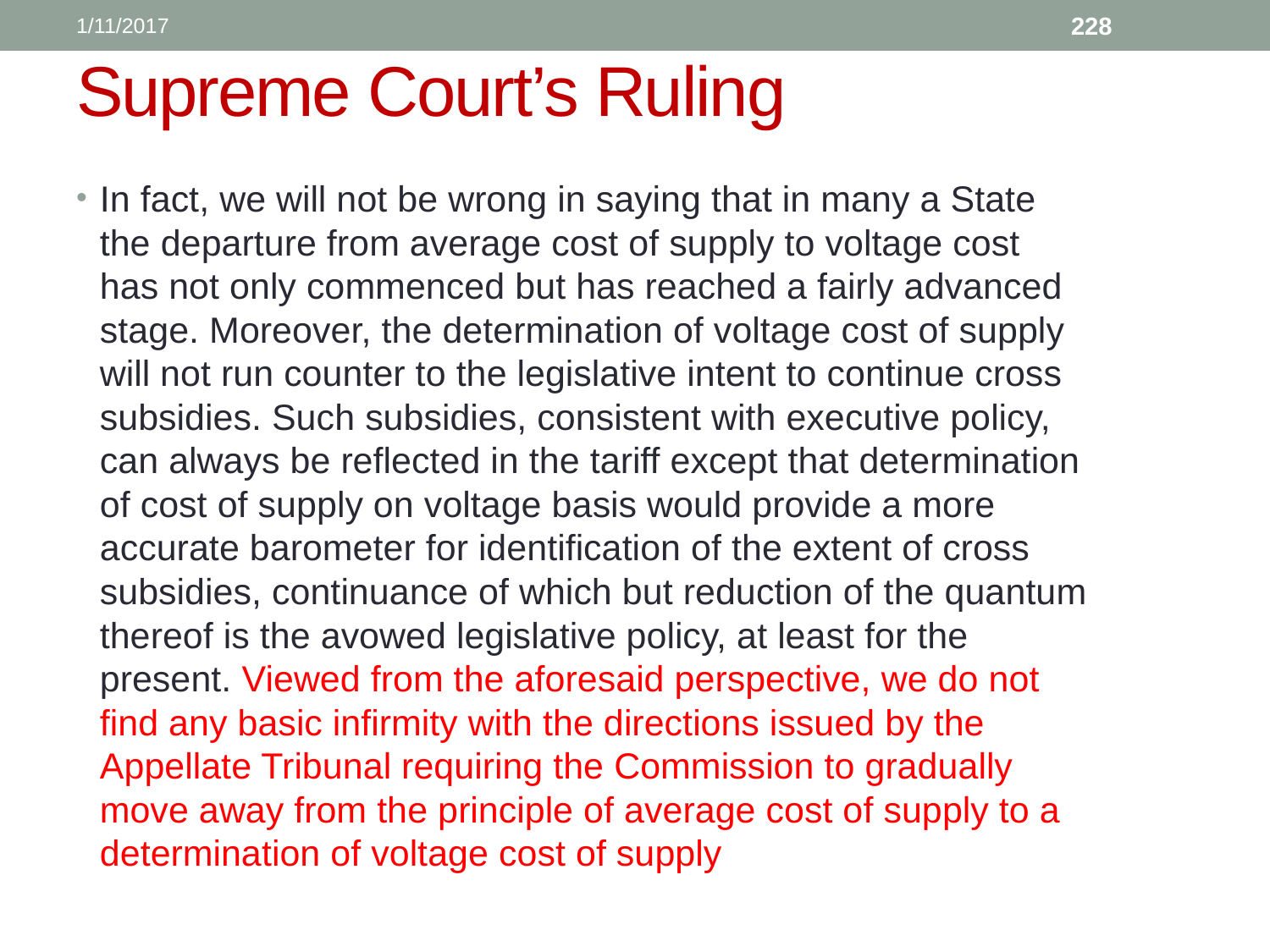

1/11/2017
228
# Supreme Court’s Ruling
In fact, we will not be wrong in saying that in many a State the departure from average cost of supply to voltage cost has not only commenced but has reached a fairly advanced stage. Moreover, the determination of voltage cost of supply will not run counter to the legislative intent to continue cross subsidies. Such subsidies, consistent with executive policy, can always be reflected in the tariff except that determination of cost of supply on voltage basis would provide a more accurate barometer for identification of the extent of cross subsidies, continuance of which but reduction of the quantum thereof is the avowed legislative policy, at least for the present. Viewed from the aforesaid perspective, we do not find any basic infirmity with the directions issued by the Appellate Tribunal requiring the Commission to gradually move away from the principle of average cost of supply to a determination of voltage cost of supply